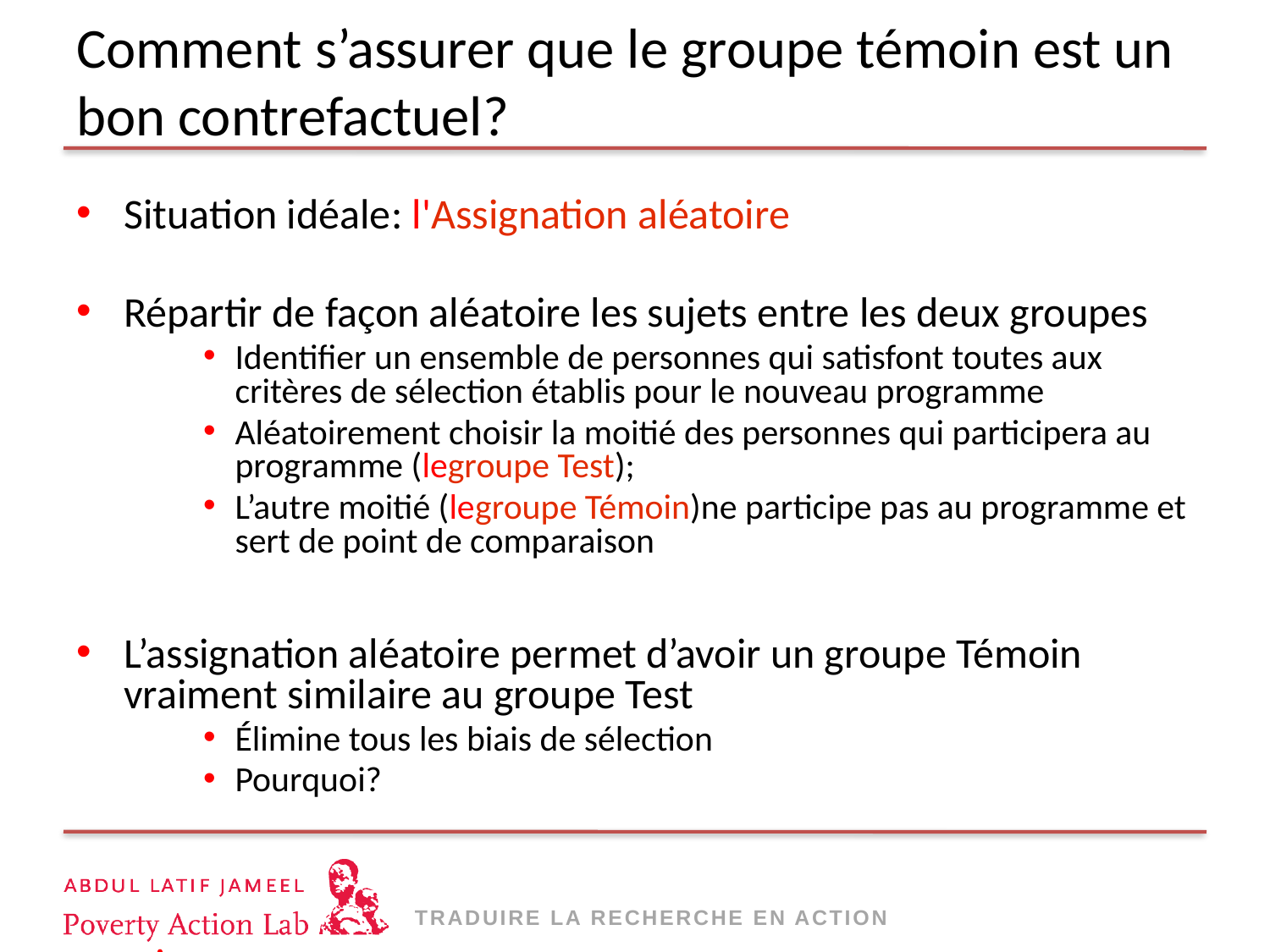

# Comment s’assurer que le groupe témoin est un bon contrefactuel?
Situation idéale: l'Assignation aléatoire

Répartir de façon aléatoire les sujets entre les deux groupes
Identifier un ensemble de personnes qui satisfont toutes aux critères de sélection établis pour le nouveau programme
Aléatoirement choisir la moitié des personnes qui participera au programme (legroupe Test);
L’autre moitié (legroupe Témoin)ne participe pas au programme et sert de point de comparaison

L’assignation aléatoire permet d’avoir un groupe Témoin vraiment similaire au groupe Test
Élimine tous les biais de sélection
Pourquoi?